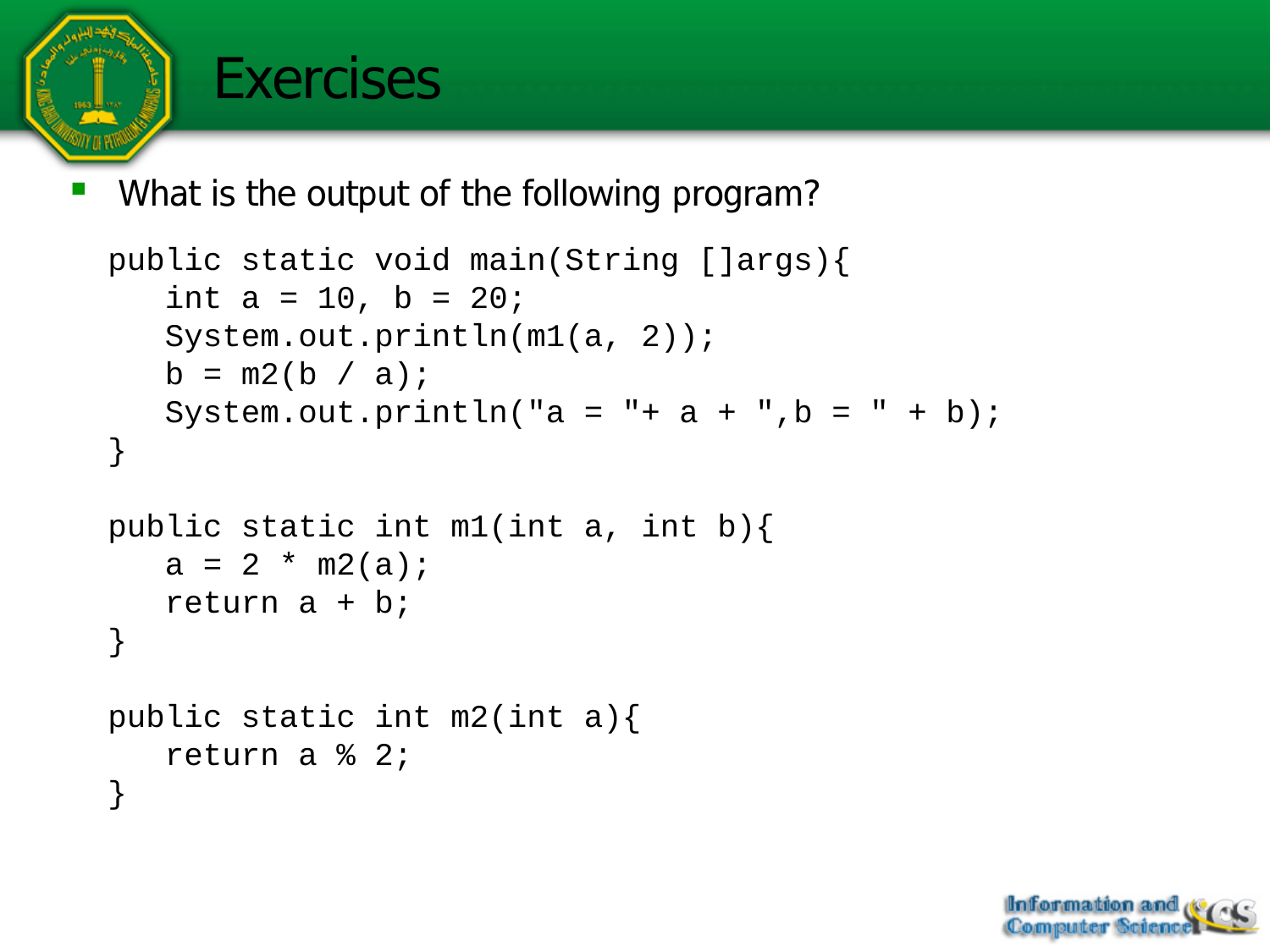

# Exercises
What is the output of the following program?
public static void main(String []args){
   int a = 10, b = 20;
   System.out.println(m1(a, 2));
   b = m2(b / a);
   System.out.println("a = "+ a + ",b = " + b);
}

public static int m1(int a, int b){
   a = 2 * m2(a);
   return a + b;
}

public static int m2(int a){
   return a % 2;
}